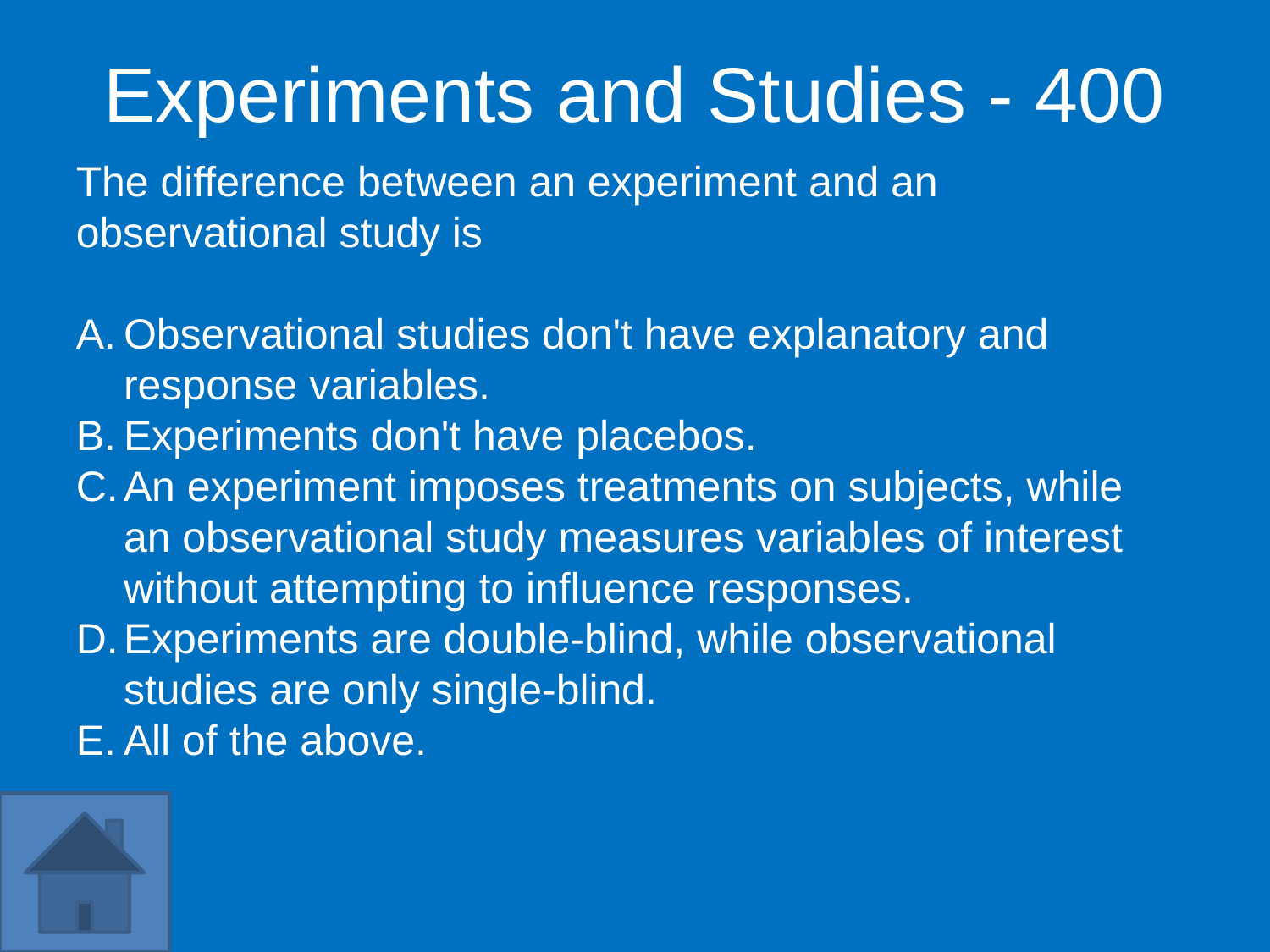

Experiments and Studies - 400
The difference between an experiment and an observational study is

Observational studies don't have explanatory and response variables.
Experiments don't have placebos.
An experiment imposes treatments on subjects, while an observational study measures variables of interest without attempting to influence responses.
Experiments are double-blind, while observational studies are only single-blind.
All of the above.